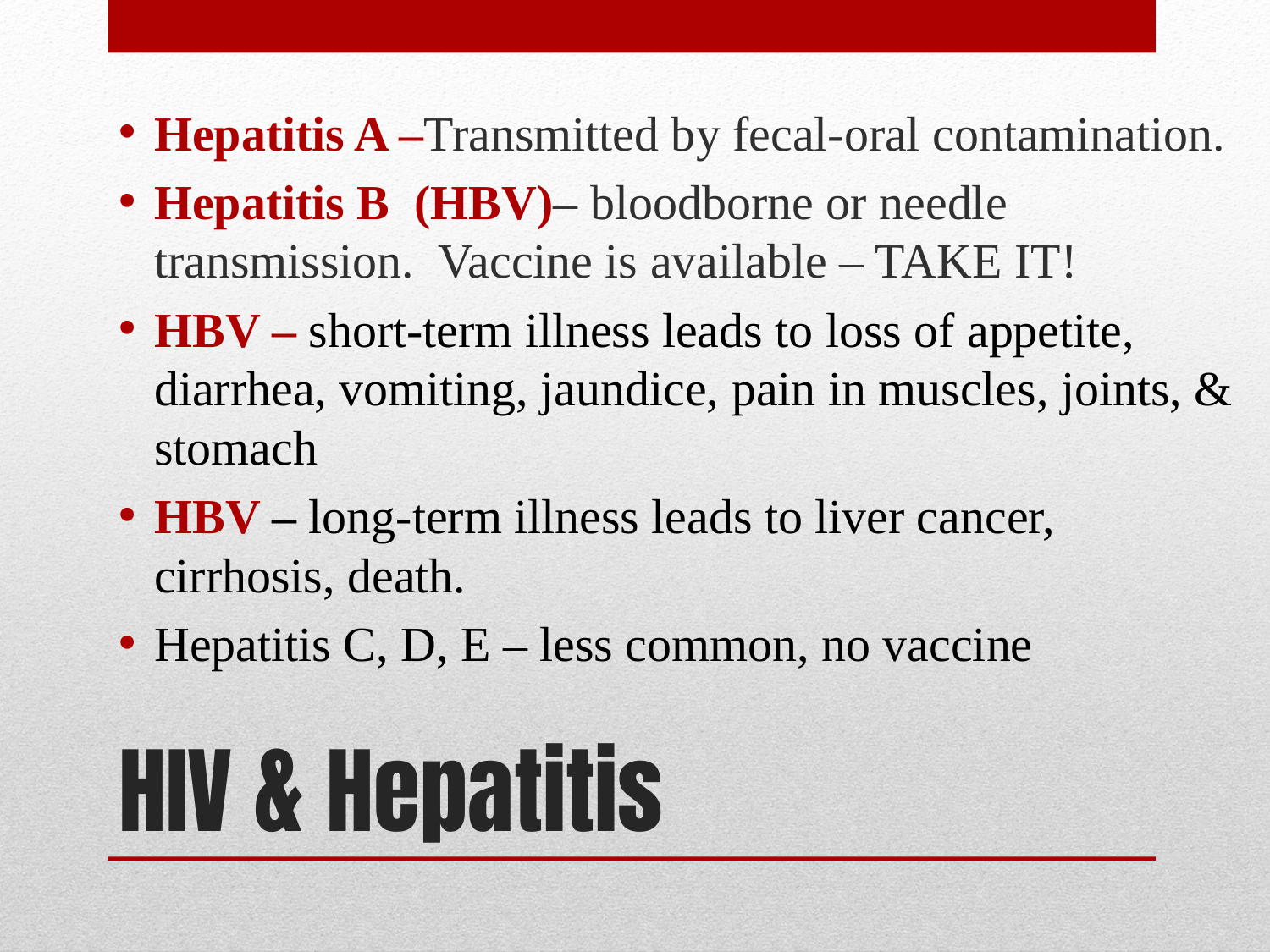

Hepatitis A –Transmitted by fecal-oral contamination.
Hepatitis B  (HBV)– bloodborne or needle transmission.  Vaccine is available – TAKE IT!
HBV – short-term illness leads to loss of appetite, diarrhea, vomiting, jaundice, pain in muscles, joints, & stomach
HBV – long-term illness leads to liver cancer, cirrhosis, death.
Hepatitis C, D, E – less common, no vaccine

# HIV & Hepatitis